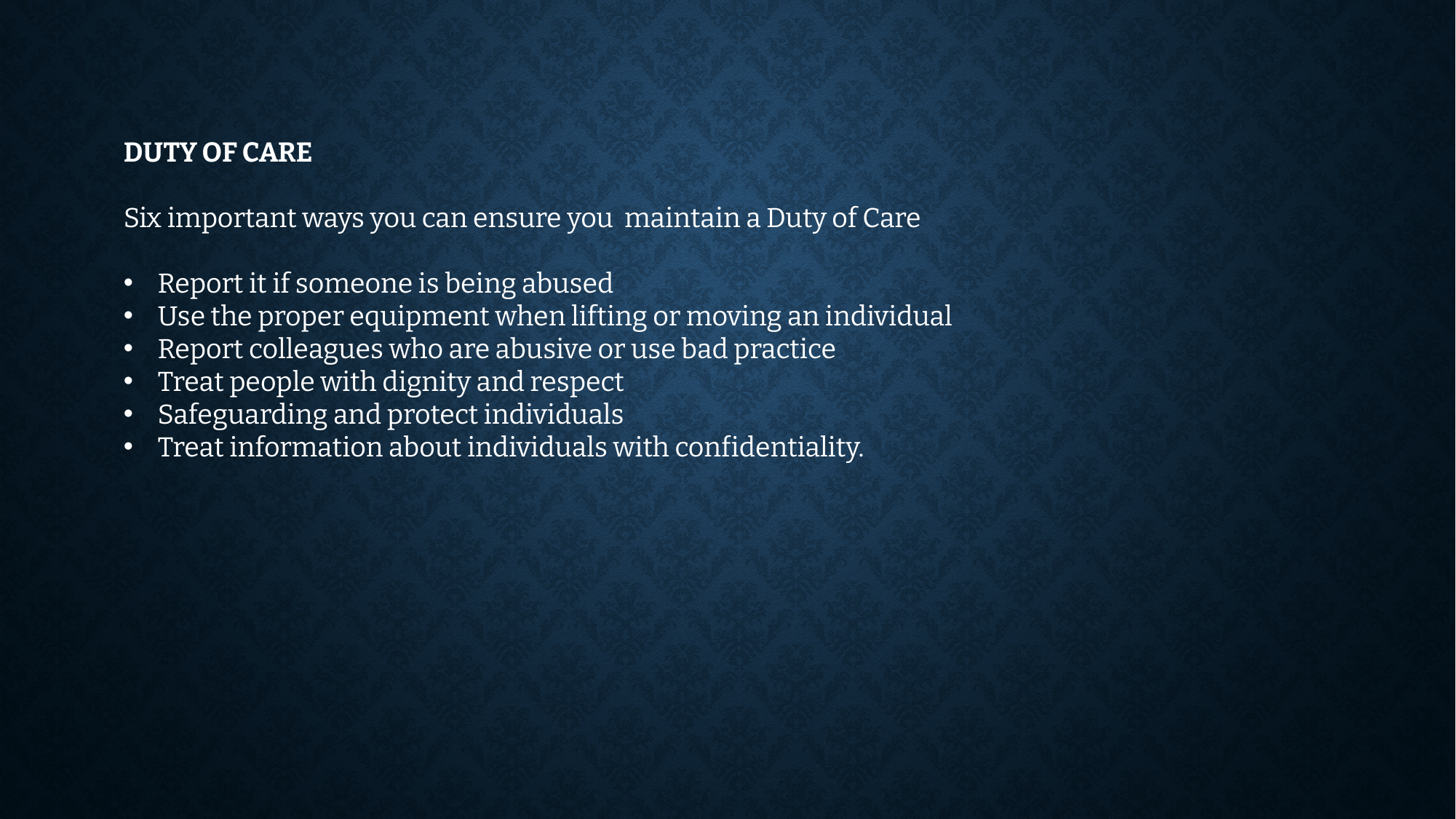

DUTY OF CARE

Six important ways you can ensure you  maintain a Duty of Care

Report it if someone is being abused
Use the proper equipment when lifting or moving an individual
Report colleagues who are abusive or use bad practice
Treat people with dignity and respect
Safeguarding and protect individuals
Treat information about individuals with confidentiality.